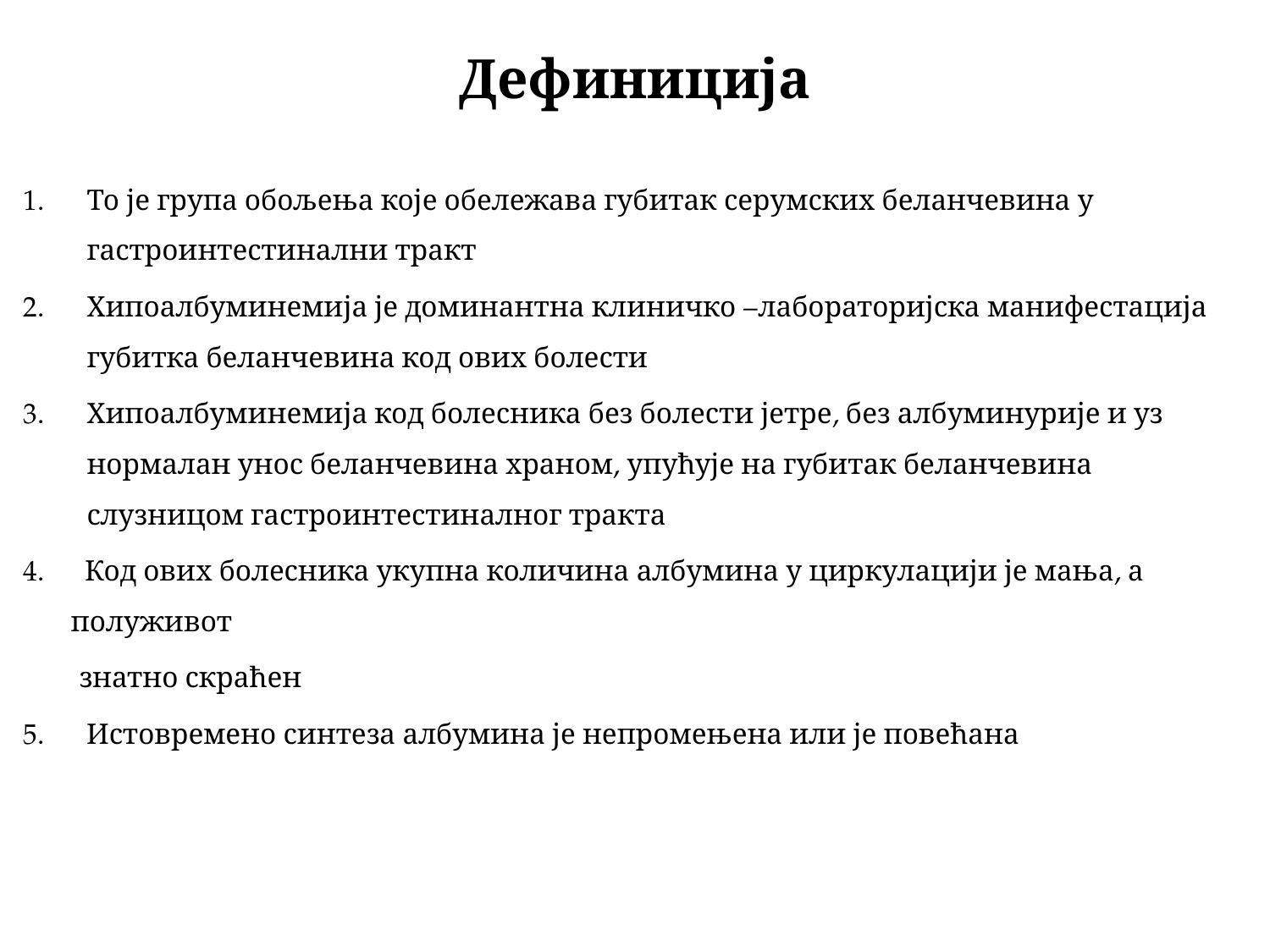

# Дефиниција
То је група обољења које обележава губитак серумских беланчевина у гастроинтестинални тракт
Хипоалбуминемија је доминантна клиничко –лабораторијска манифестација губитка беланчевина код ових болести
Хипоалбуминемија код болесника без болести јетре, без албуминурије и уз нормалан унос беланчевина храном, упућује на губитак беланчевина слузницом гастроинтестиналног тракта
  Код ових болесника укупна количина албумина у циркулацији је мања, а полуживот
        знатно скраћен
5.      Истовремено синтеза албумина је непромењена или је повећана